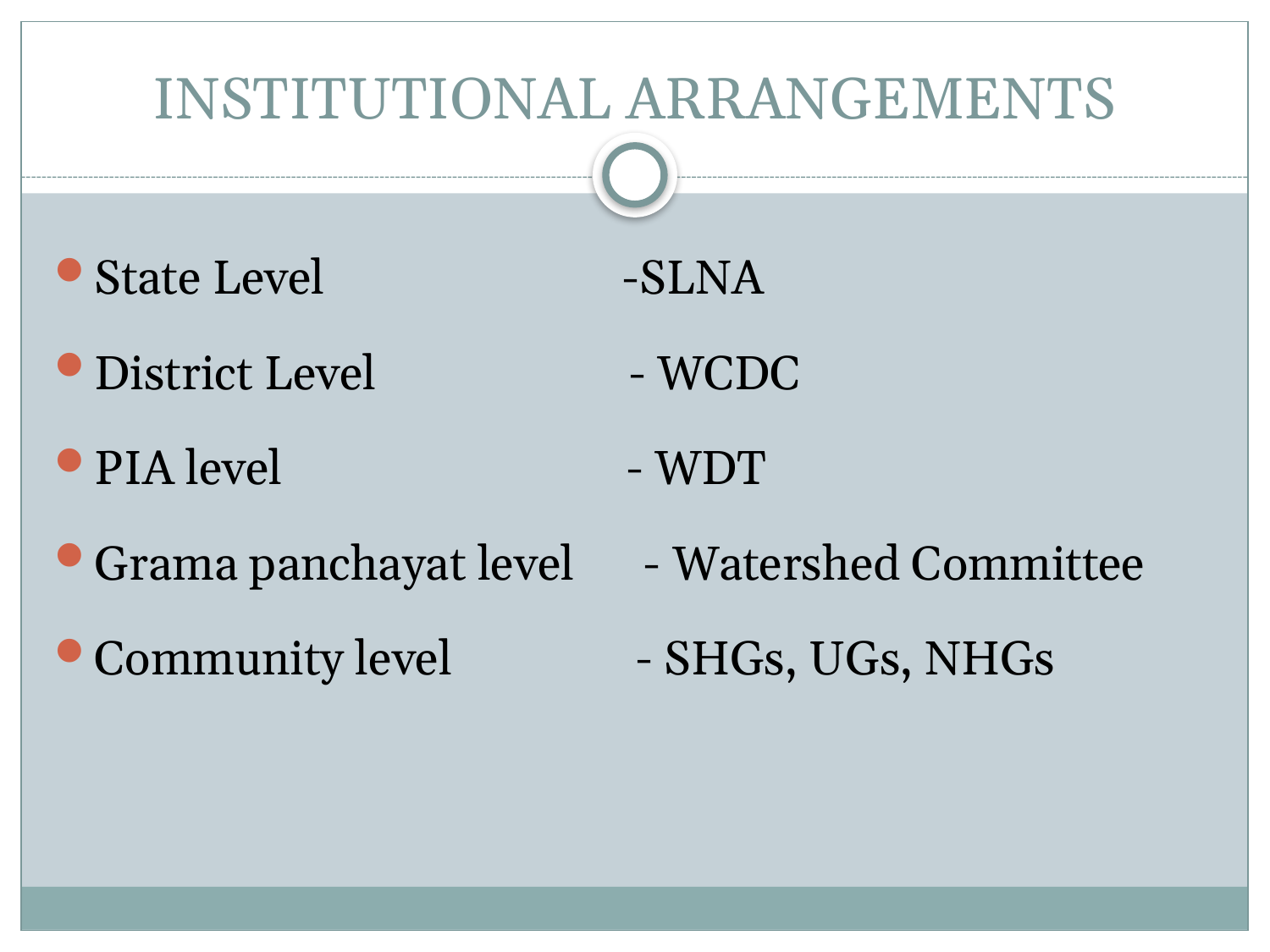

# INSTITUTIONAL ARRANGEMENTS
State Level                          -SLNA
District Level                      - WCDC
PIA level                              - WDT
Grama panchayat level      - Watershed Committee
Community level                - SHGs, UGs, NHGs